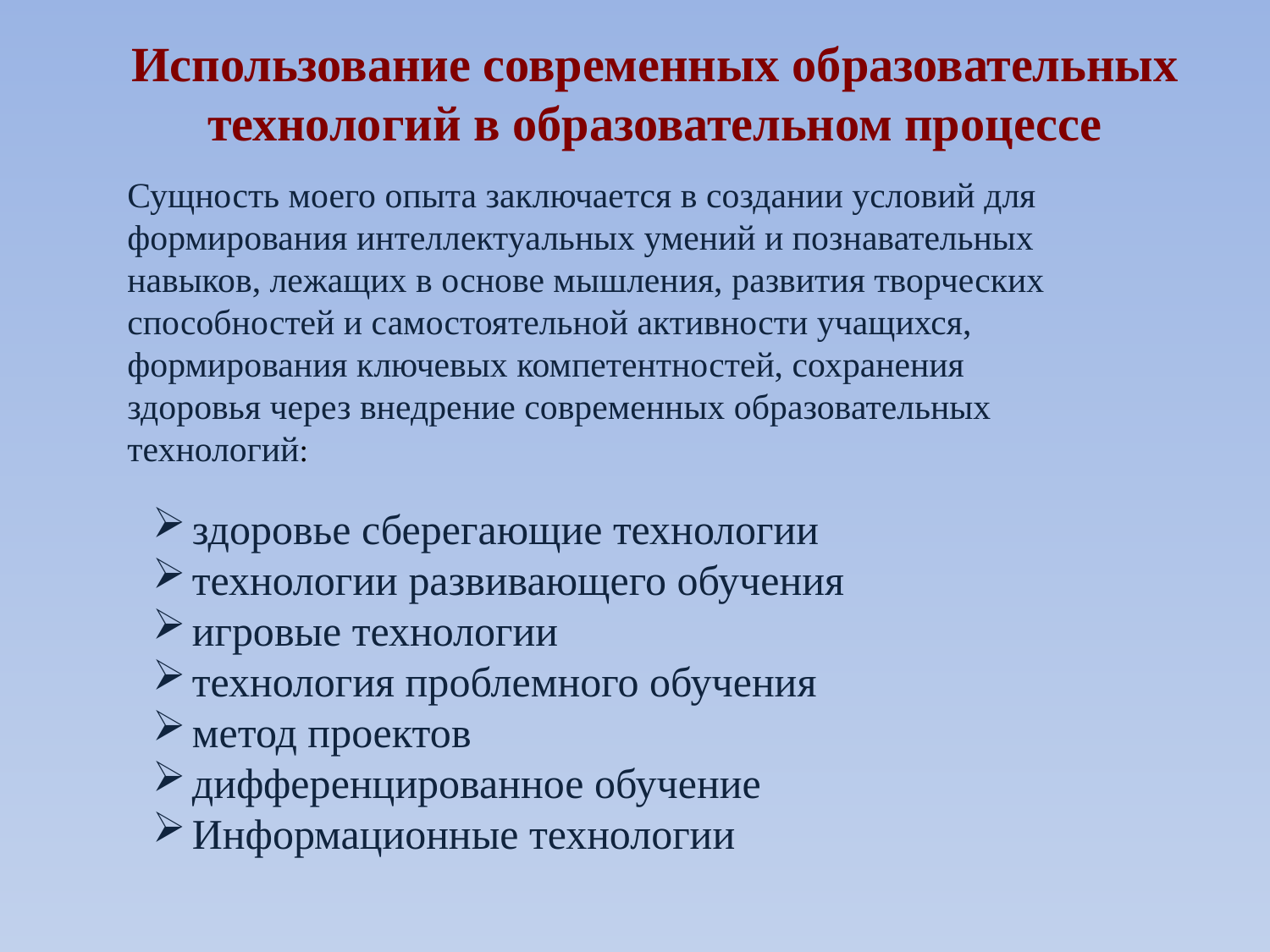

Использование современных образовательных технологий в образовательном процессе
Сущность моего опыта заключается в создании условий для формирования интеллектуальных умений и познавательных навыков, лежащих в основе мышления, развития творческих способностей и самостоятельной активности учащихся, формирования ключевых компетентностей, сохранения здоровья через внедрение современных образовательных технологий:

здоровье сберегающие технологии
технологии развивающего обучения
игровые технологии
технология проблемного обучения
метод проектов
дифференцированное обучение
Информационные технологии